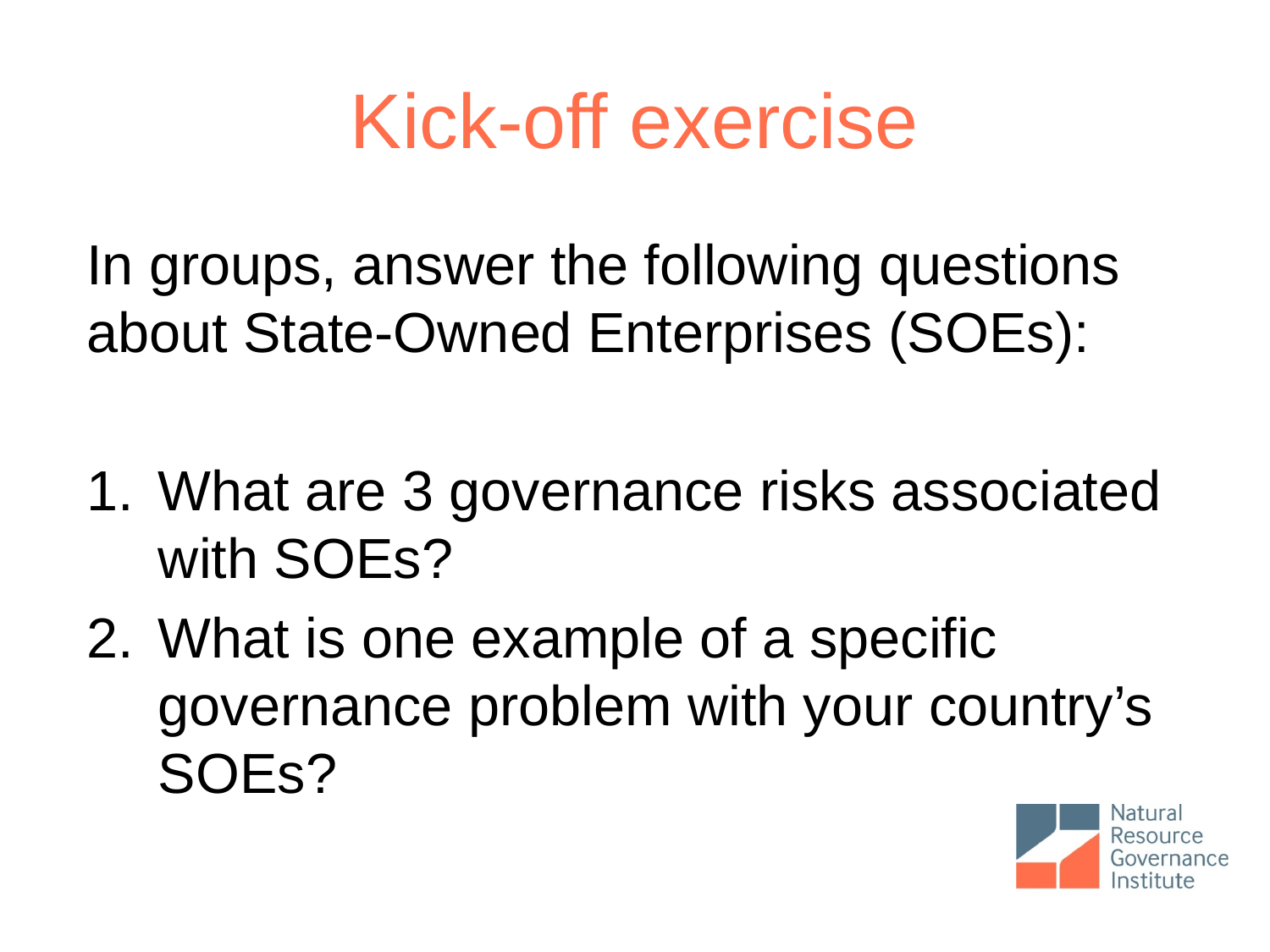

# Kick-off exercise
In groups, answer the following questions about State-Owned Enterprises (SOEs):

What are 3 governance risks associated with SOEs?
What is one example of a specific governance problem with your country’s SOEs?